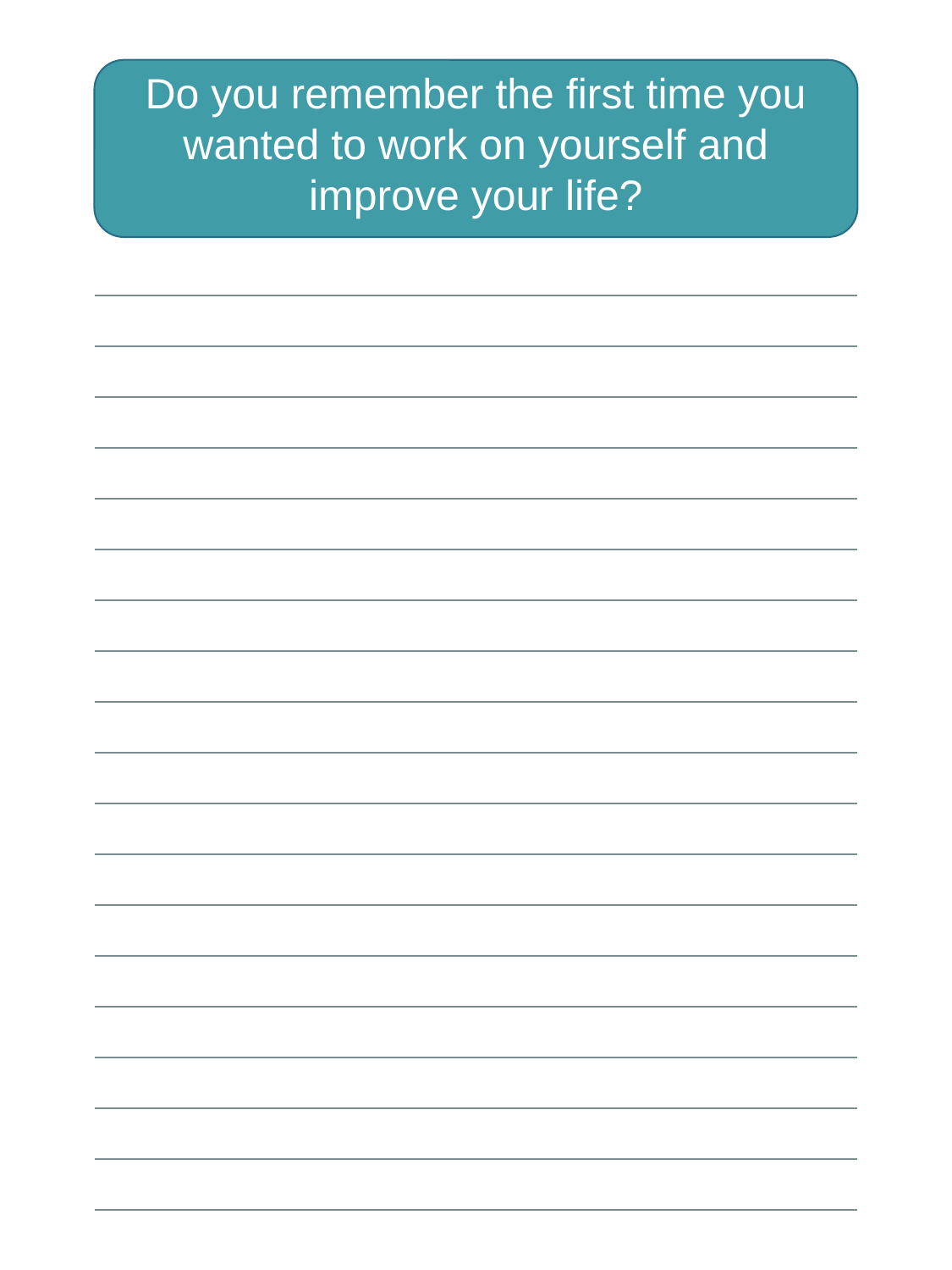

Do you remember the first time you wanted to work on yourself and improve your life?

|  |
| --- |
|  |
|  |
|  |
|  |
|  |
|  |
|  |
|  |
|  |
|  |
|  |
|  |
|  |
|  |
|  |
|  |
|  |